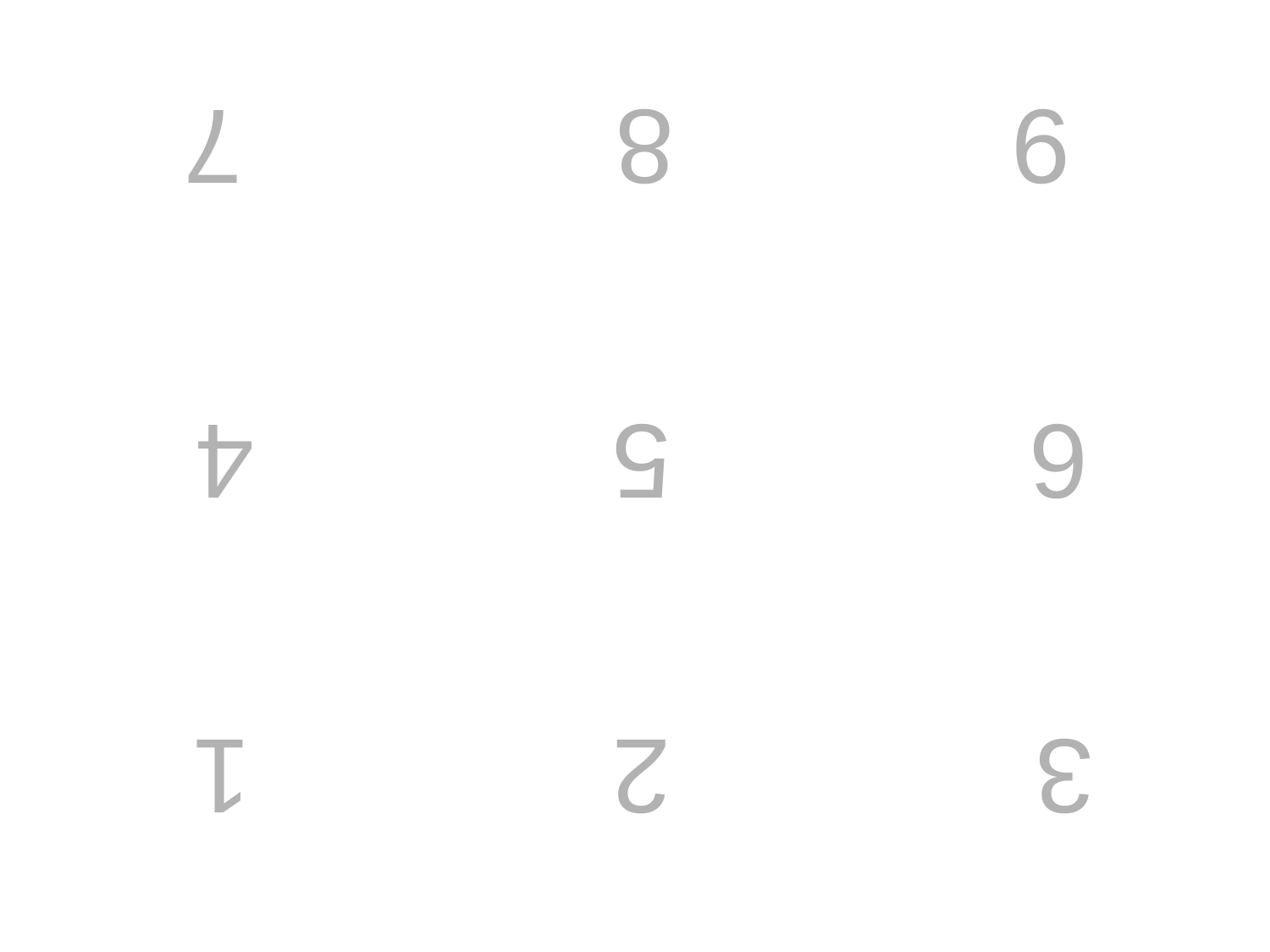

3
2
1

6
5

4
9

8

7